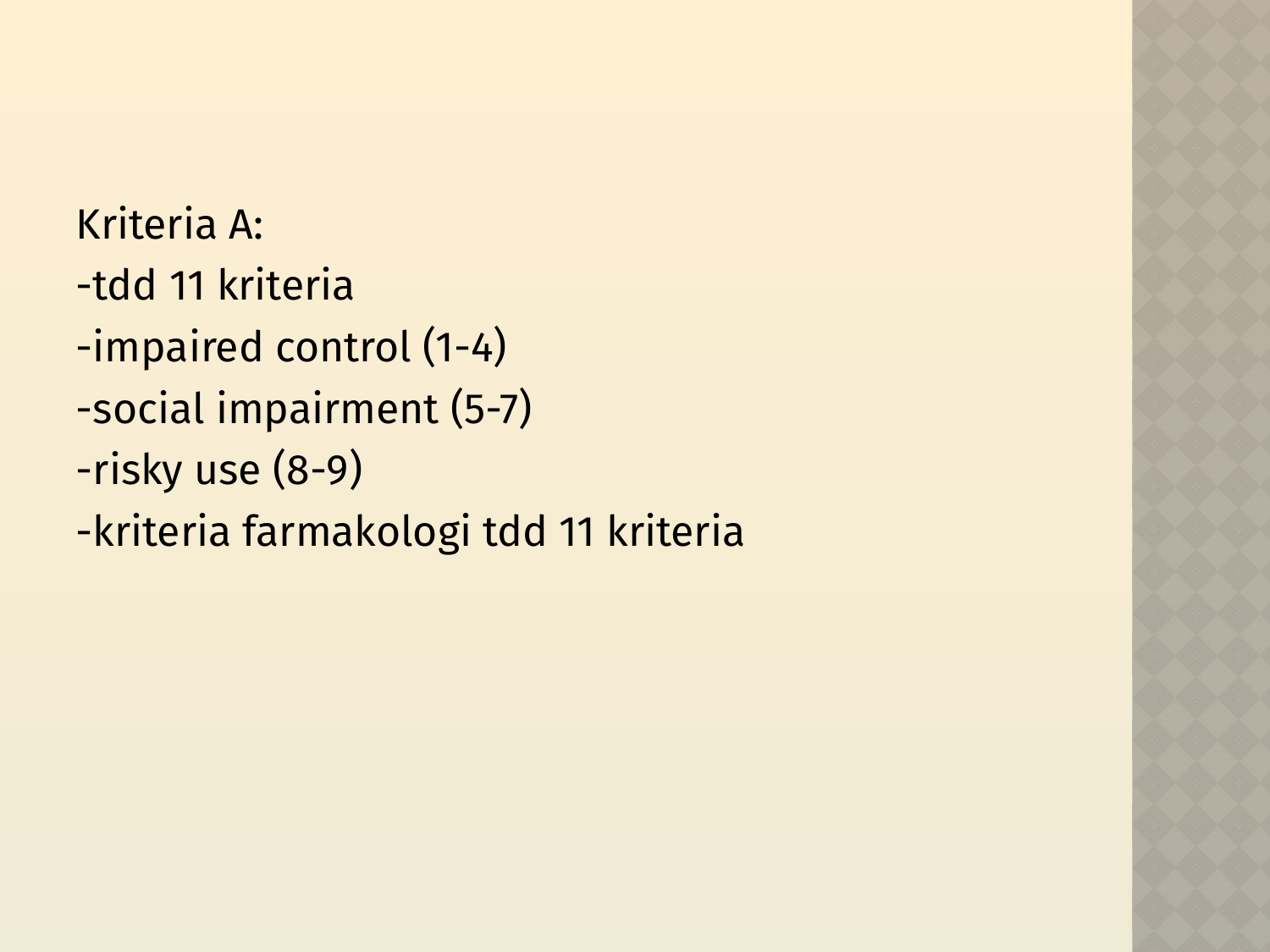

Kriteria A:
-tdd 11 kriteria
-impaired control (1-4)
-social impairment (5-7)
-risky use (8-9)
-kriteria farmakologi tdd 11 kriteria